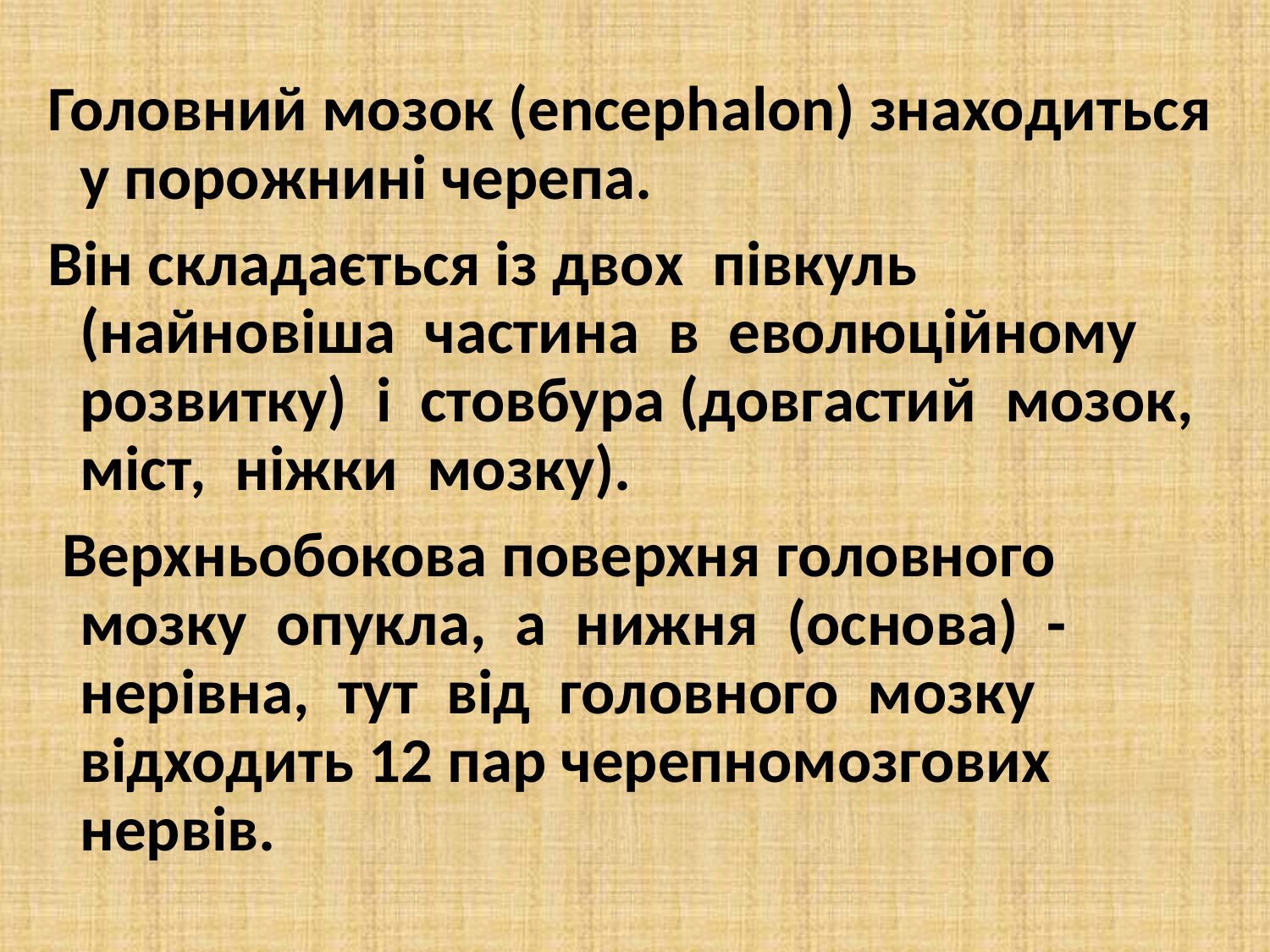

Головний мозок (encephalon) знаходиться у порожнині черепа.
Він складається із двох  півкуль  (найновіша  частина  в  еволюційному  розвитку)  і  стовбура (довгастий  мозок,  міст,  ніжки  мозку).
 Верхньобокова поверхня головного  мозку  опукла,  а  нижня  (основа)  -  нерівна,  тут  від  головного  мозку відходить 12 пар черепномозгових нервів.